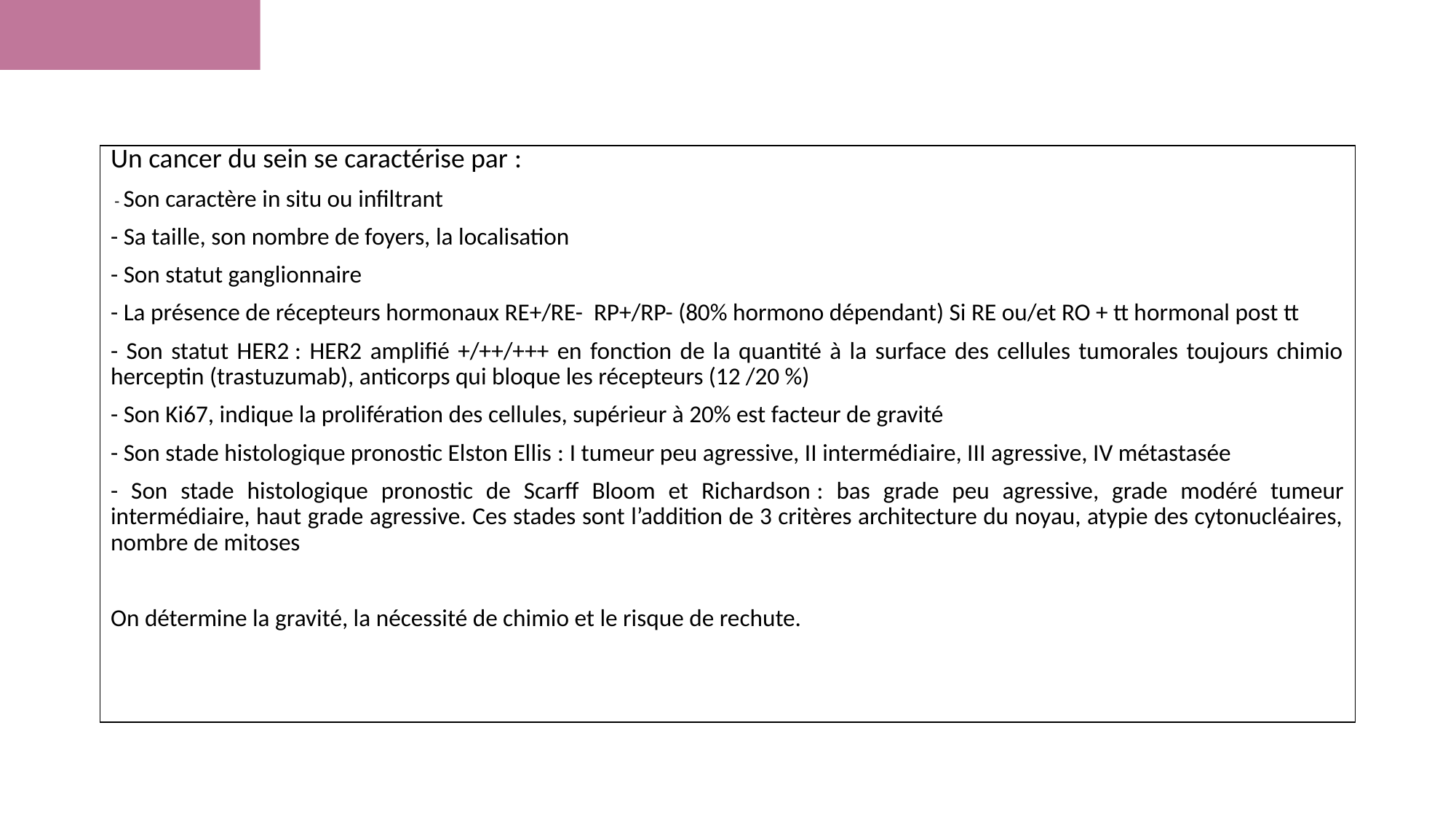

| Un cancer du sein se caractérise par :  - Son caractère in situ ou infiltrant - Sa taille, son nombre de foyers, la localisation - Son statut ganglionnaire - La présence de récepteurs hormonaux RE+/RE- RP+/RP- (80% hormono dépendant) Si RE ou/et RO + tt hormonal post tt - Son statut HER2 : HER2 amplifié +/++/+++ en fonction de la quantité à la surface des cellules tumorales toujours chimio herceptin (trastuzumab), anticorps qui bloque les récepteurs (12 /20 %) - Son Ki67, indique la prolifération des cellules, supérieur à 20% est facteur de gravité - Son stade histologique pronostic Elston Ellis : I tumeur peu agressive, II intermédiaire, III agressive, IV métastasée - Son stade histologique pronostic de Scarff Bloom et Richardson : bas grade peu agressive, grade modéré tumeur intermédiaire, haut grade agressive. Ces stades sont l’addition de 3 critères architecture du noyau, atypie des cytonucléaires, nombre de mitoses   On détermine la gravité, la nécessité de chimio et le risque de rechute. |
| --- |